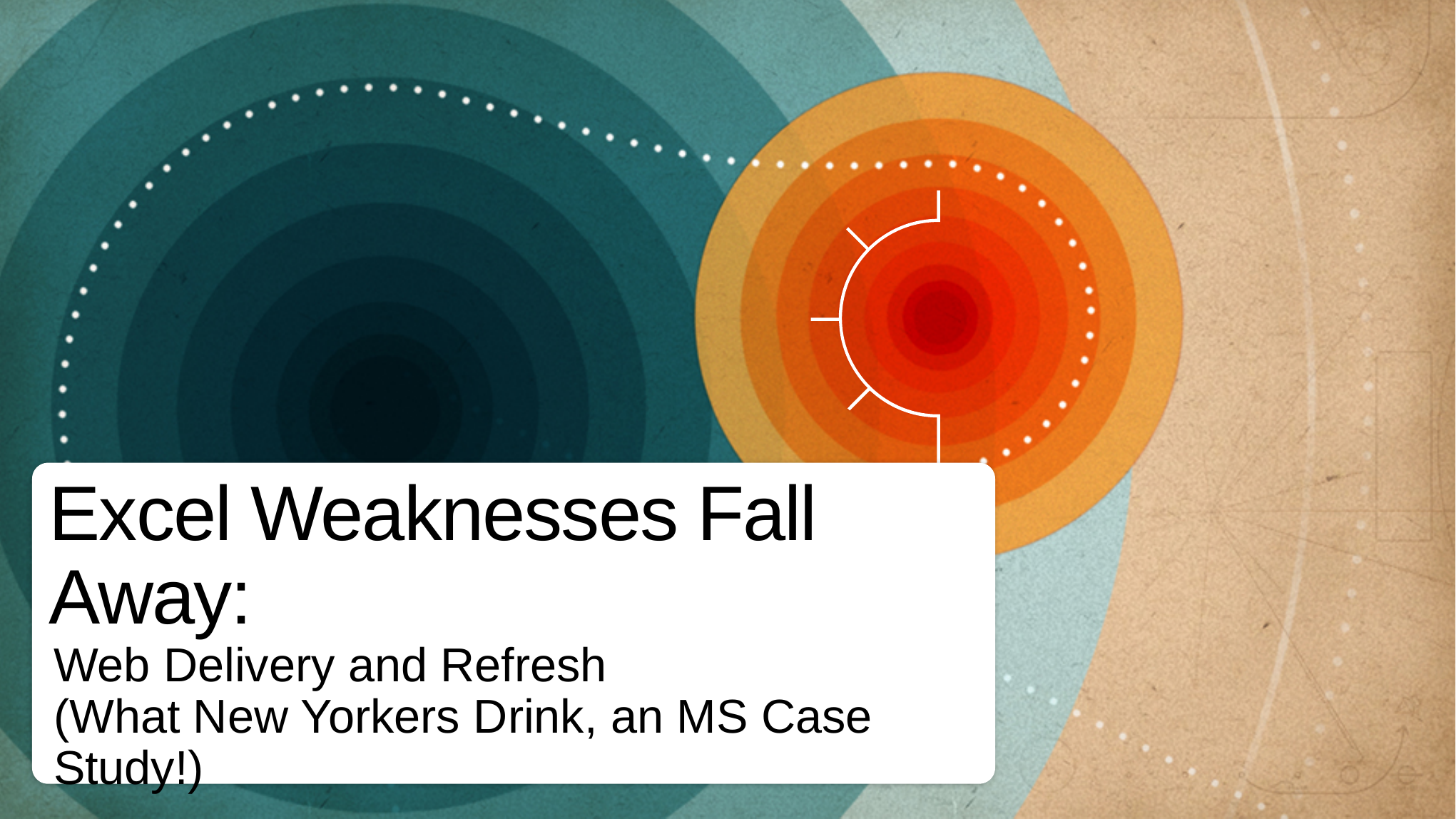

# Excel Weaknesses Fall Away:
Web Delivery and Refresh
(What New Yorkers Drink, an MS Case Study!)